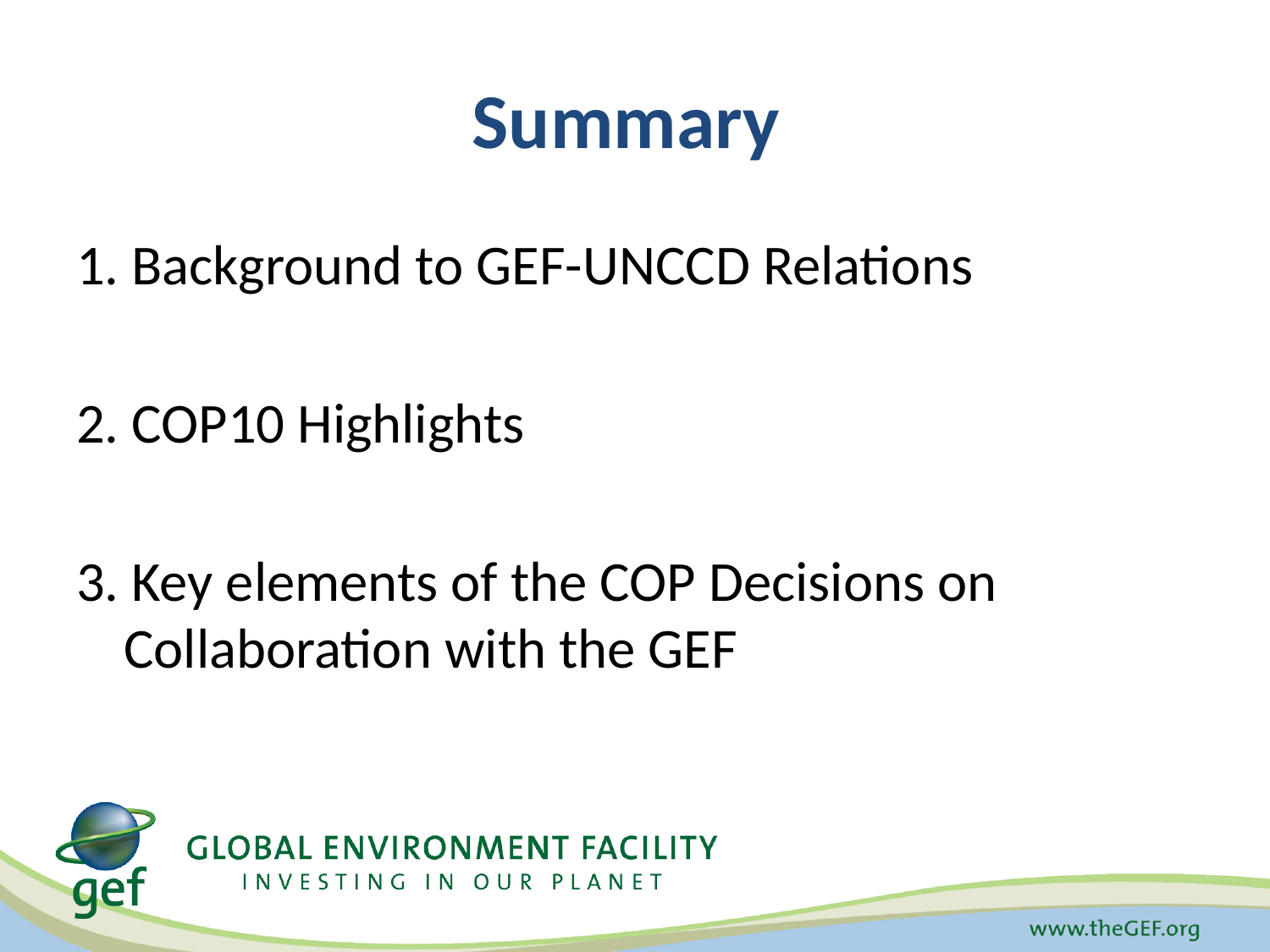

# Summary
1. Background to GEF-UNCCD Relations

2. COP10 Highlights

3. Key elements of the COP Decisions on Collaboration with the GEF